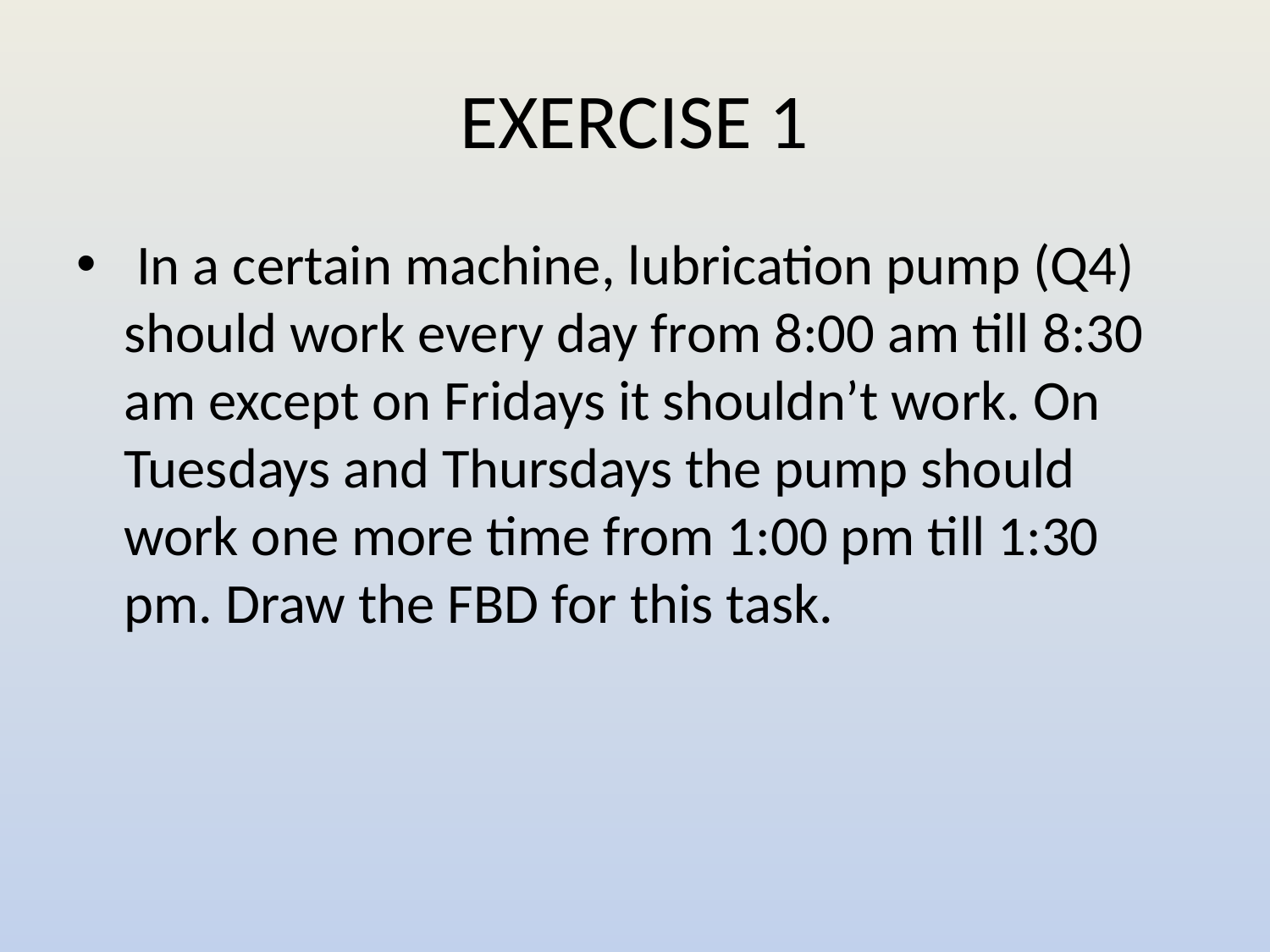

# EXERCISE 1
 In a certain machine, lubrication pump (Q4) should work every day from 8:00 am till 8:30 am except on Fridays it shouldn’t work. On Tuesdays and Thursdays the pump should work one more time from 1:00 pm till 1:30 pm. Draw the FBD for this task.